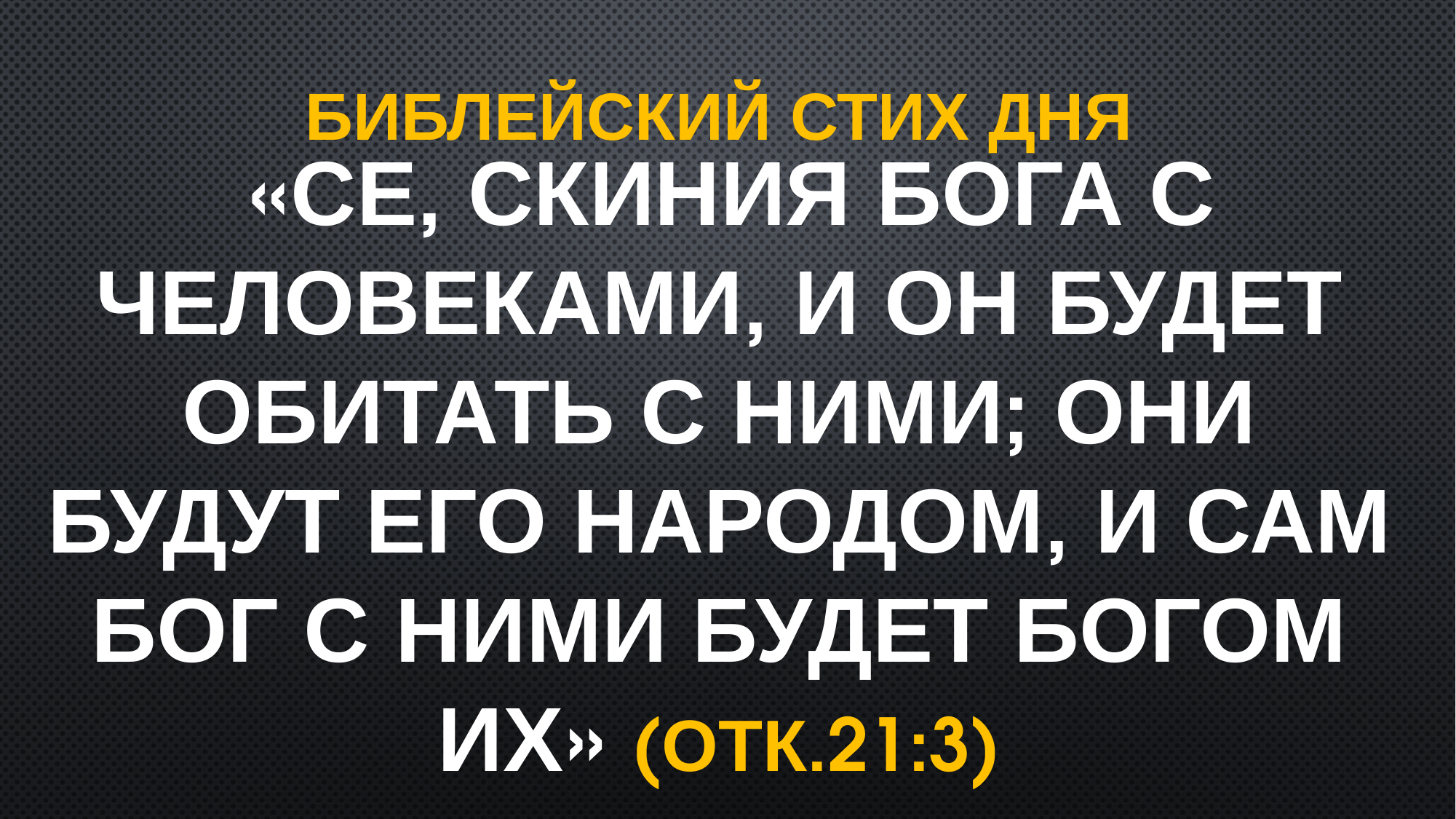

# БиБЛеЙскИЙ стих ДНЯ
 «се, скиния Бога с человеками, и Он будет обитать с ними; они будут Его народом, и Сам Бог с ними будет Богом их» (Отк.21:3)